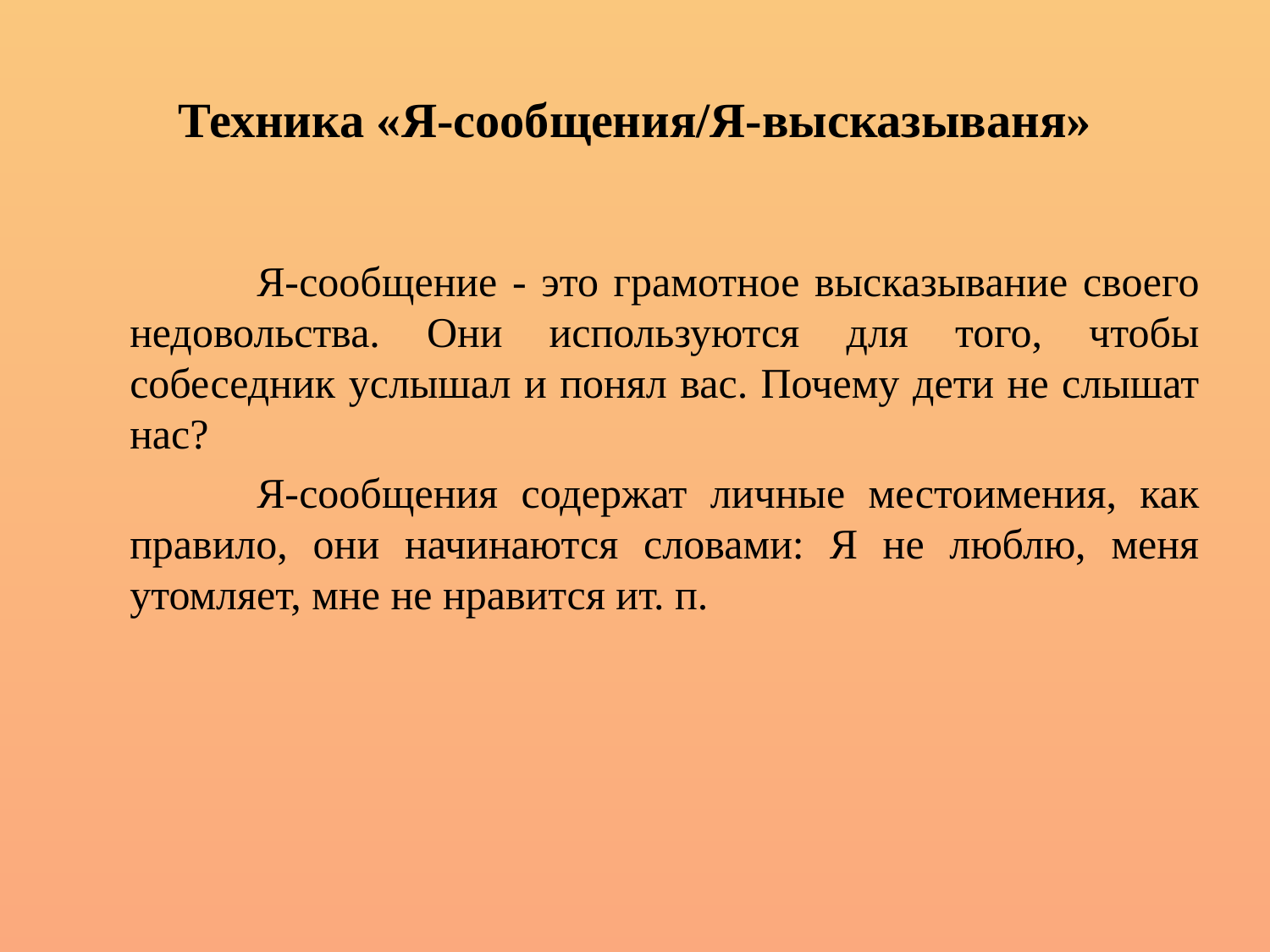

# Техника «Я-сообщения/Я-высказываня»
		Я-сообщение - это грамотное высказывание своего недовольства. Они используются для того, чтобы собеседник услышал и понял вас. Почему дети не слышат нас?
		Я-сообщения содержат личные местоимения, как правило, они начинаются словами: Я не люблю, меня утомляет, мне не нравится ит. п.